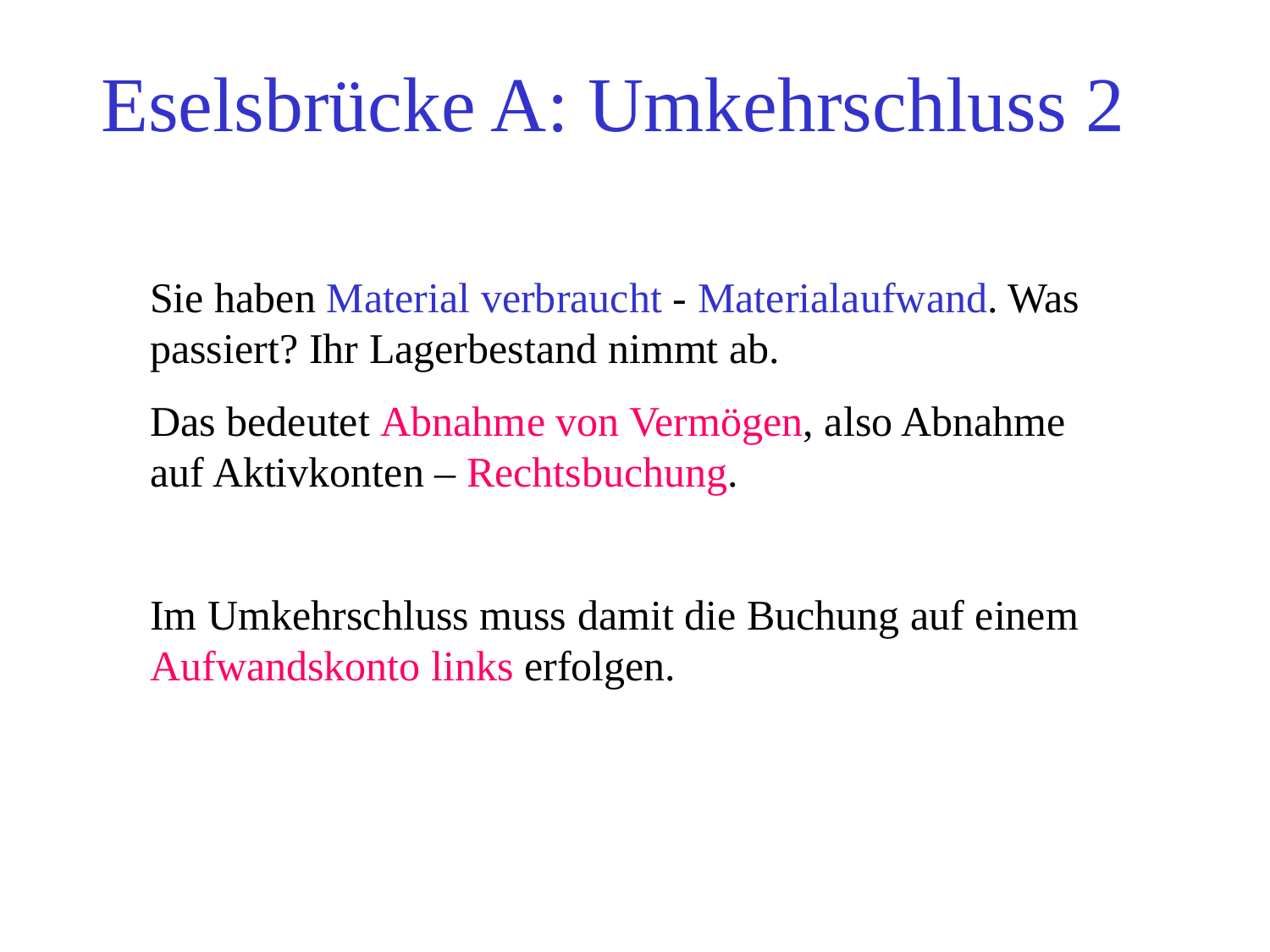

# Eselsbrücke A: Umkehrschluss 2
Sie haben Material verbraucht - Materialaufwand. Was passiert? Ihr Lagerbestand nimmt ab.
Das bedeutet Abnahme von Vermögen, also Abnahme auf Aktivkonten – Rechtsbuchung.

Im Umkehrschluss muss damit die Buchung auf einem Aufwandskonto links erfolgen.